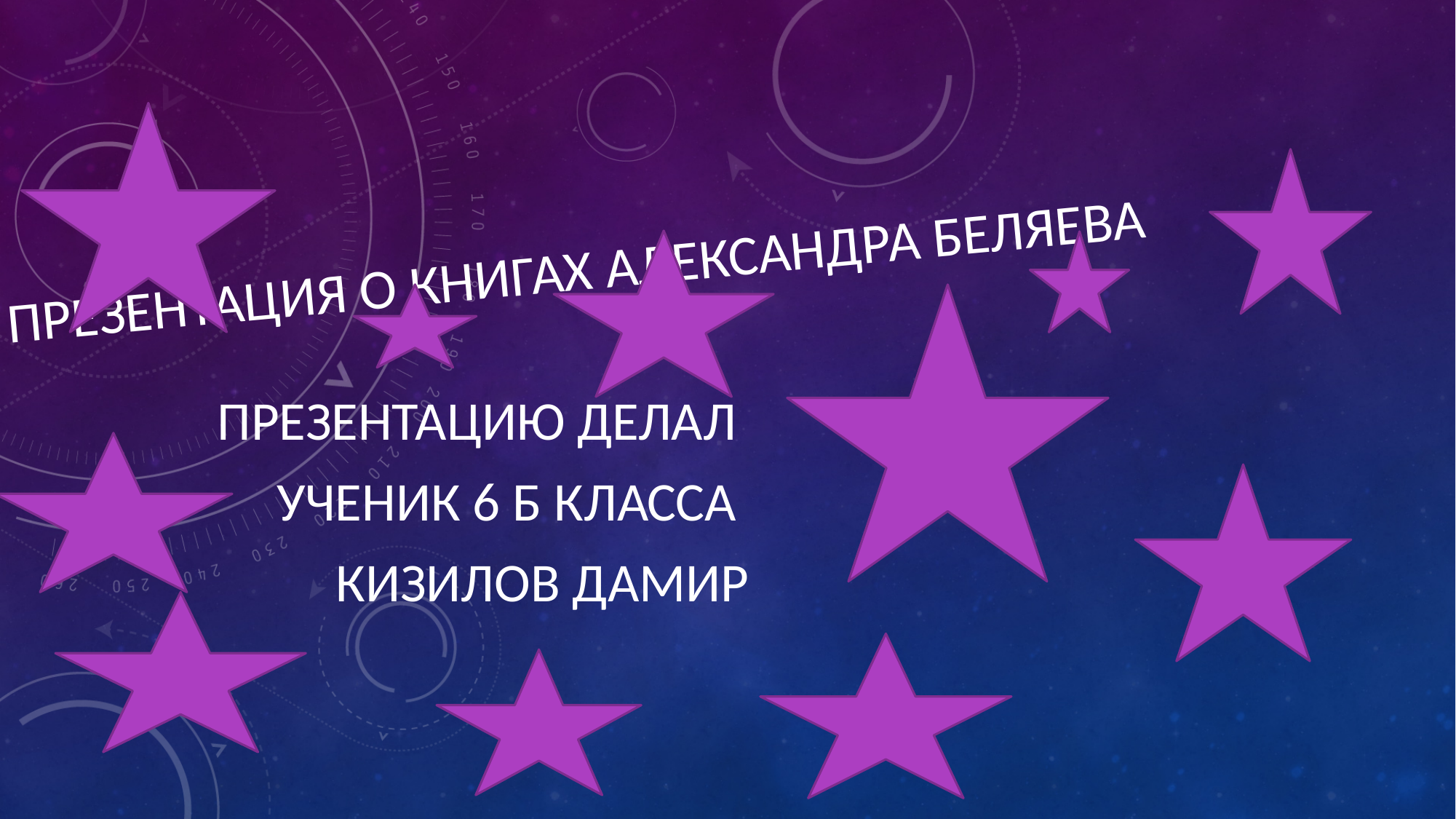

# Презентация о книгах Александра Беляева

Презентацию делал
Ученик 6 б класса
Кизилов дамир